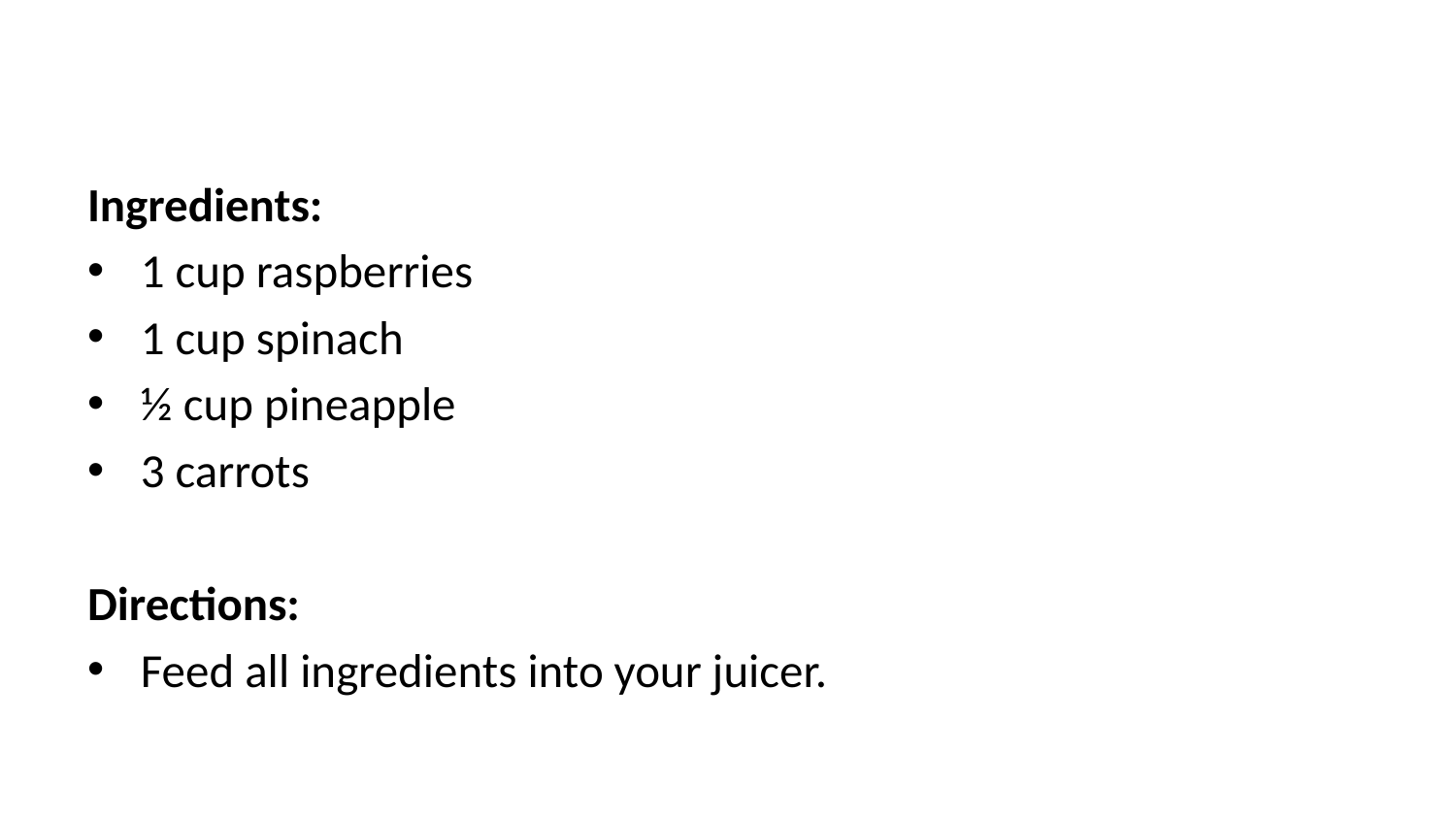

Ingredients:
1 cup raspberries
1 cup spinach
½ cup pineapple
3 carrots

Directions:
Feed all ingredients into your juicer.